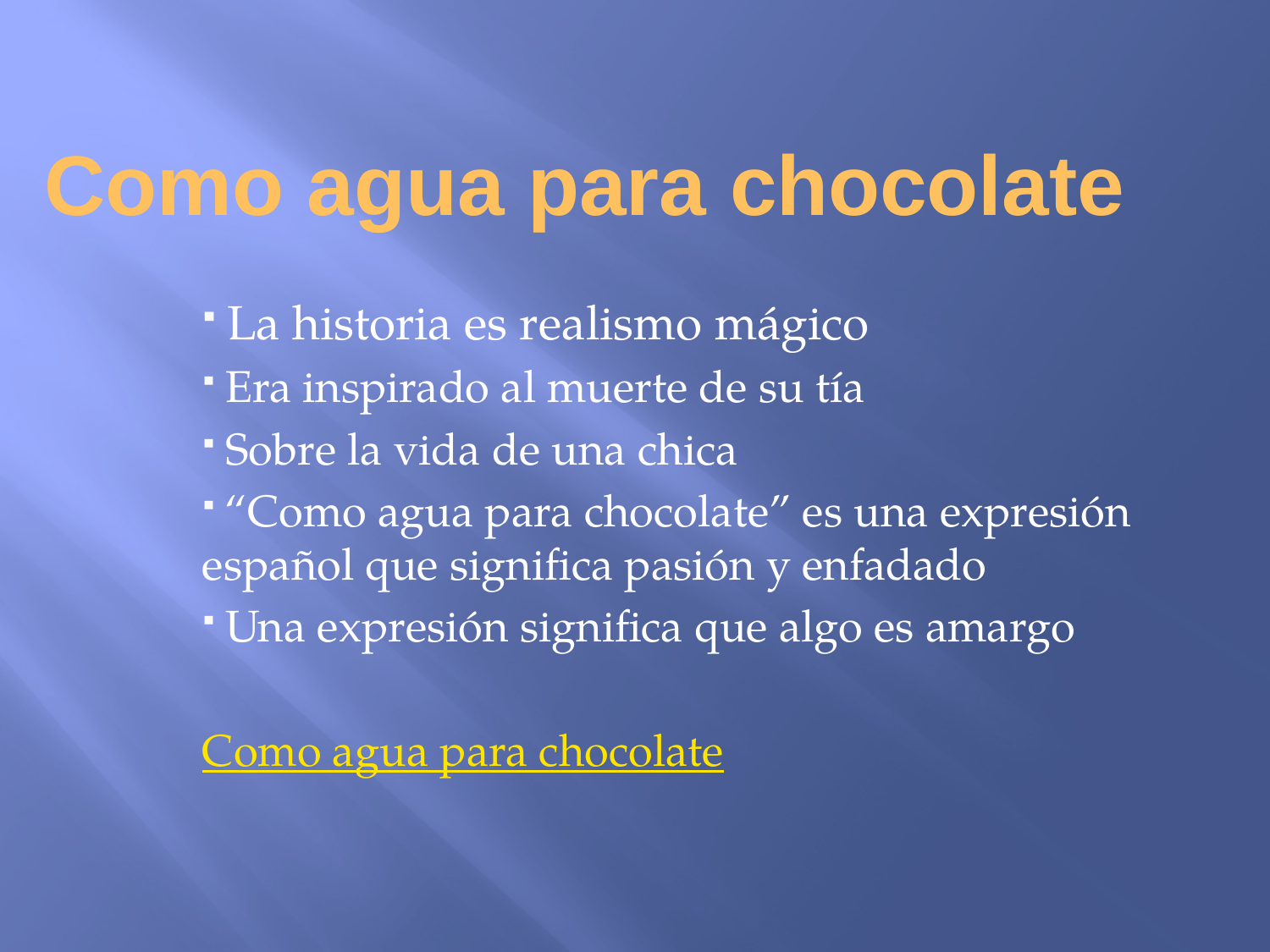

# Como agua para chocolate
 La historia es realismo mágico
 Era inspirado al muerte de su tía
 Sobre la vida de una chica
 “Como agua para chocolate” es una expresión español que significa pasión y enfadado
 Una expresión significa que algo es amargo

Como agua para chocolate